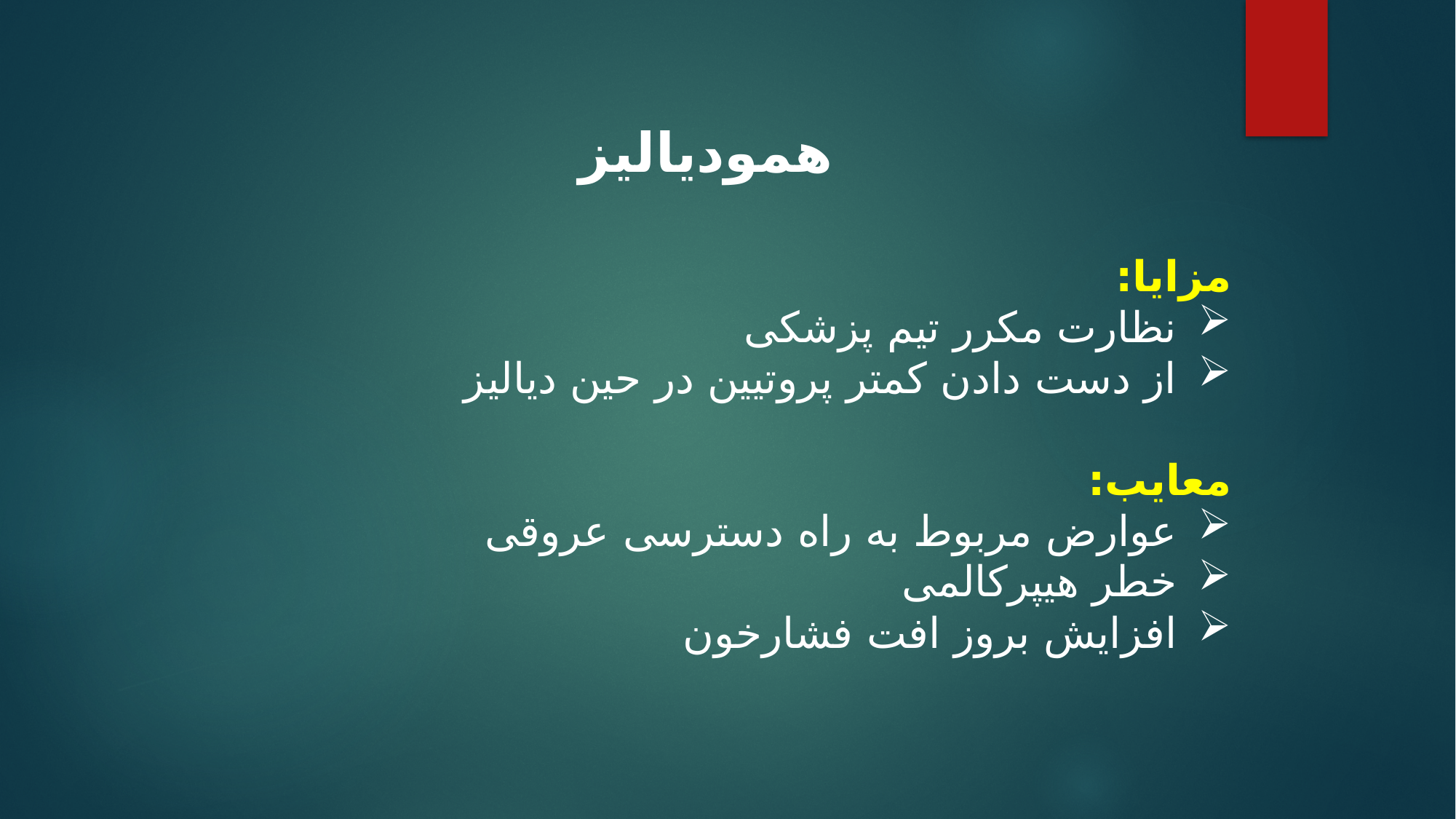

همودیالیز

مزایا:
نظارت مکرر تیم پزشکی
از دست دادن کمتر پروتیین در حین دیالیز

معایب:
عوارض مربوط به راه دسترسی عروقی
خطر هیپرکالمی
افزایش بروز افت فشارخون